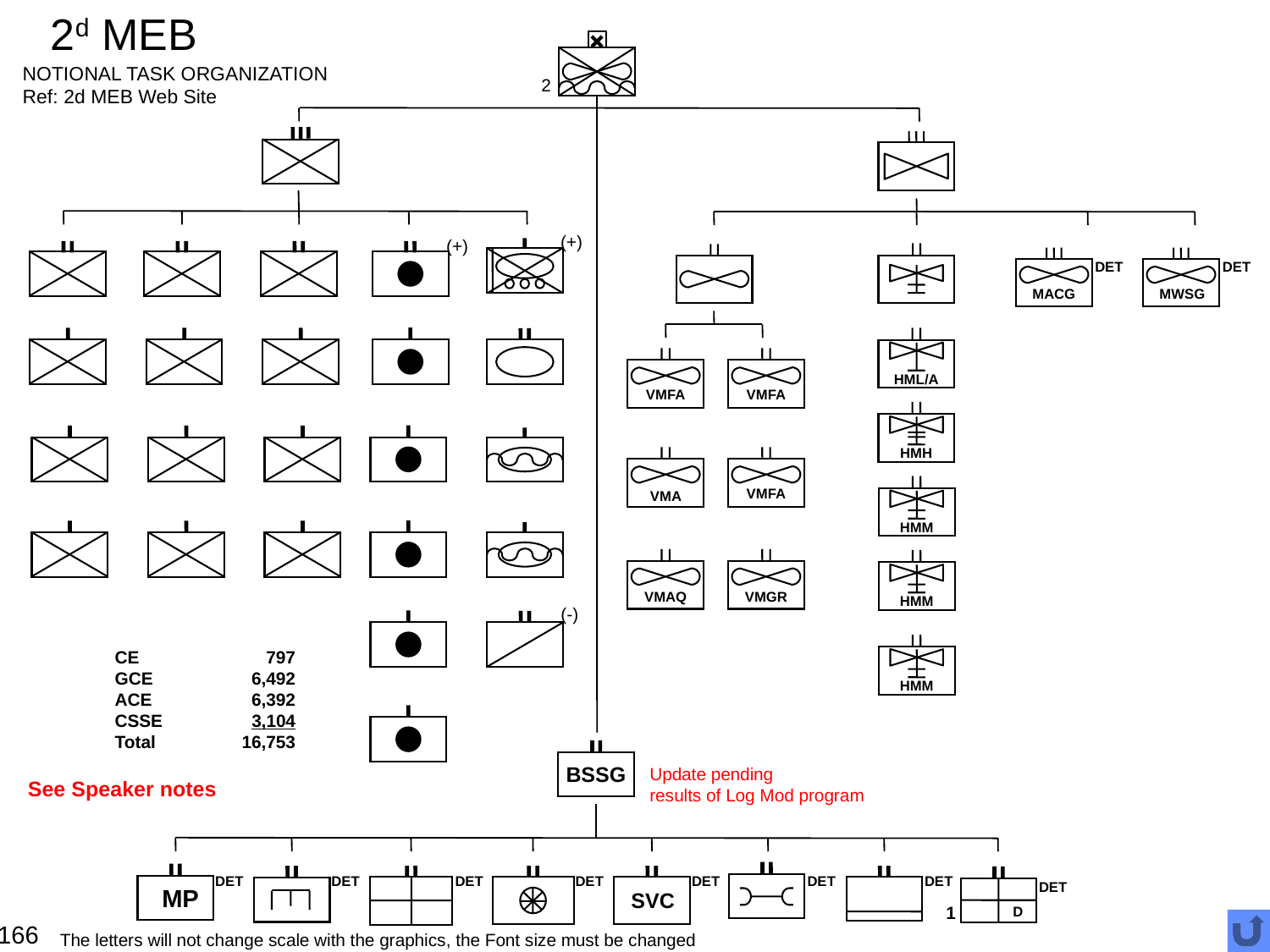

# 2d MEB

2
NOTIONAL TASK ORGANIZATION
Ref: 2d MEB Web Site

(+)

(+)

MACG
DET

MWSG
DET

HML/A

VMFA

VMFA

HMH

VMA

VMFA

HMM

VMAQ

VMGR

HMM
(-)

HMM
CE 	     797
GCE 	  6,492
ACE 	  6,392
CSSE	  3,104
Total 	16,753

BSSG
Update pending
results of Log Mod program
See Speaker notes

DET

MP
DET

DET

DET

DET

SVC
DET

DET

D
1
DET
166

The letters will not change scale with the graphics, the Font size must be changed